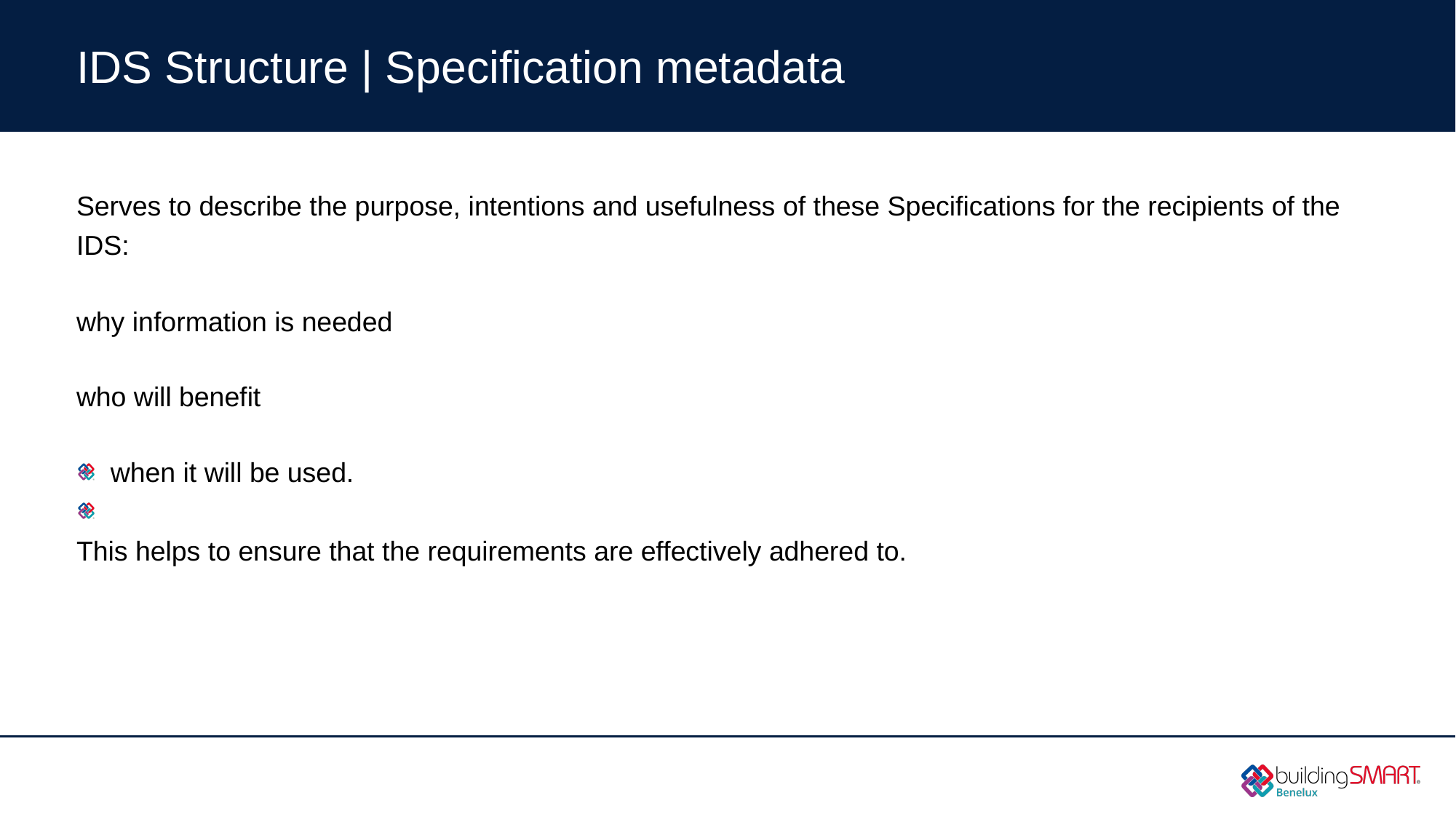

# IDS Structure | Specification metadata
Serves to describe the purpose, intentions and usefulness of these Specifications for the recipients of the IDS:
why information is needed
who will benefit
when it will be used.

This helps to ensure that the requirements are effectively adhered to.